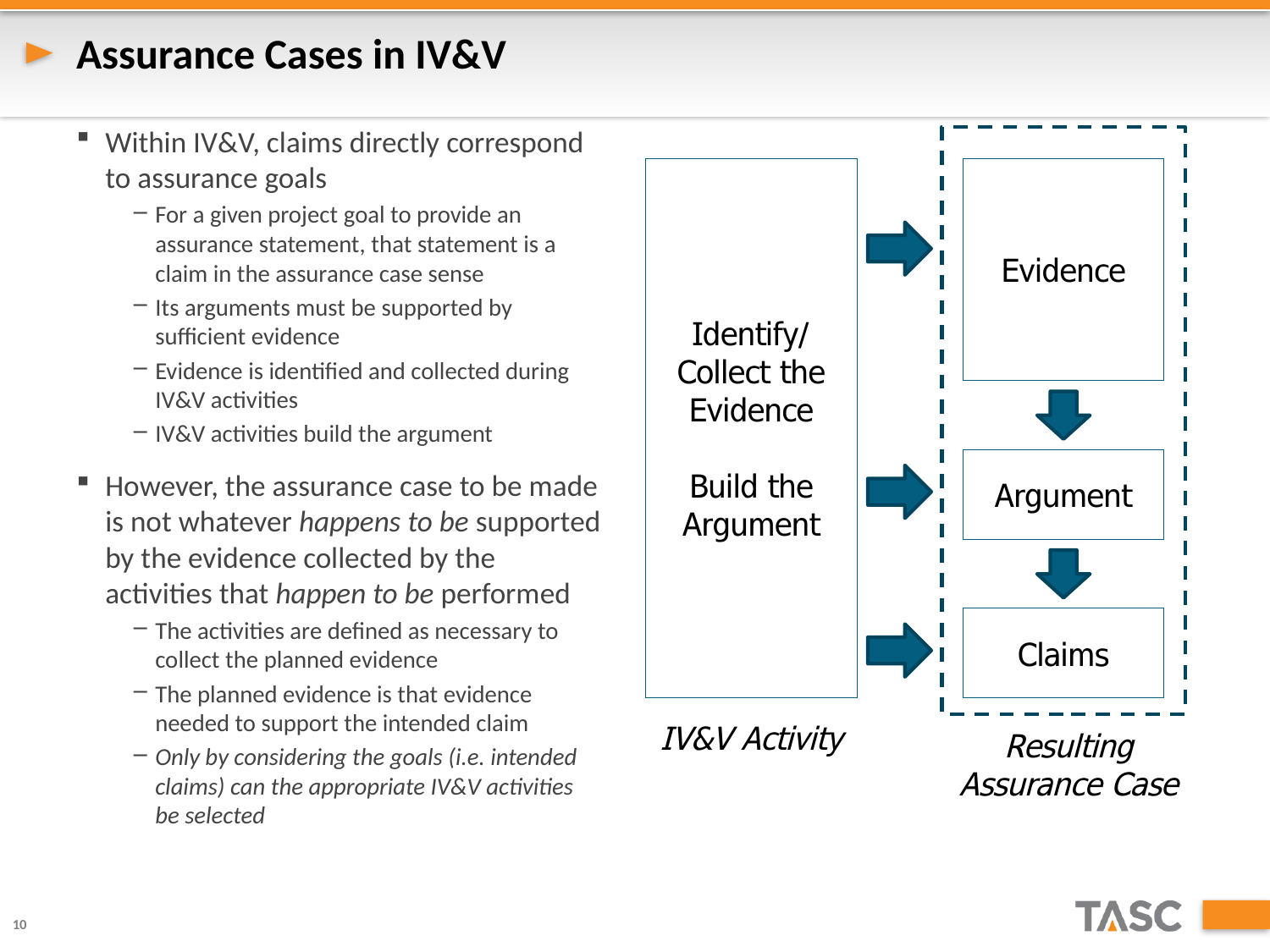

# Assurance Cases in IV&V
Within IV&V, claims directly correspond to assurance goals
For a given project goal to provide an assurance statement, that statement is a claim in the assurance case sense
Its arguments must be supported by sufficient evidence
Evidence is identified and collected during IV&V activities
IV&V activities build the argument
However, the assurance case to be made is not whatever happens to be supported by the evidence collected by the activities that happen to be performed
The activities are defined as necessary to collect the planned evidence
The planned evidence is that evidence needed to support the intended claim
Only by considering the goals (i.e. intended claims) can the appropriate IV&V activities be selected

Evidence

Argument

Claims
Resulting
Assurance Case
Identify/ Collect the Evidence

Build the Argument

IV&V Activity
10